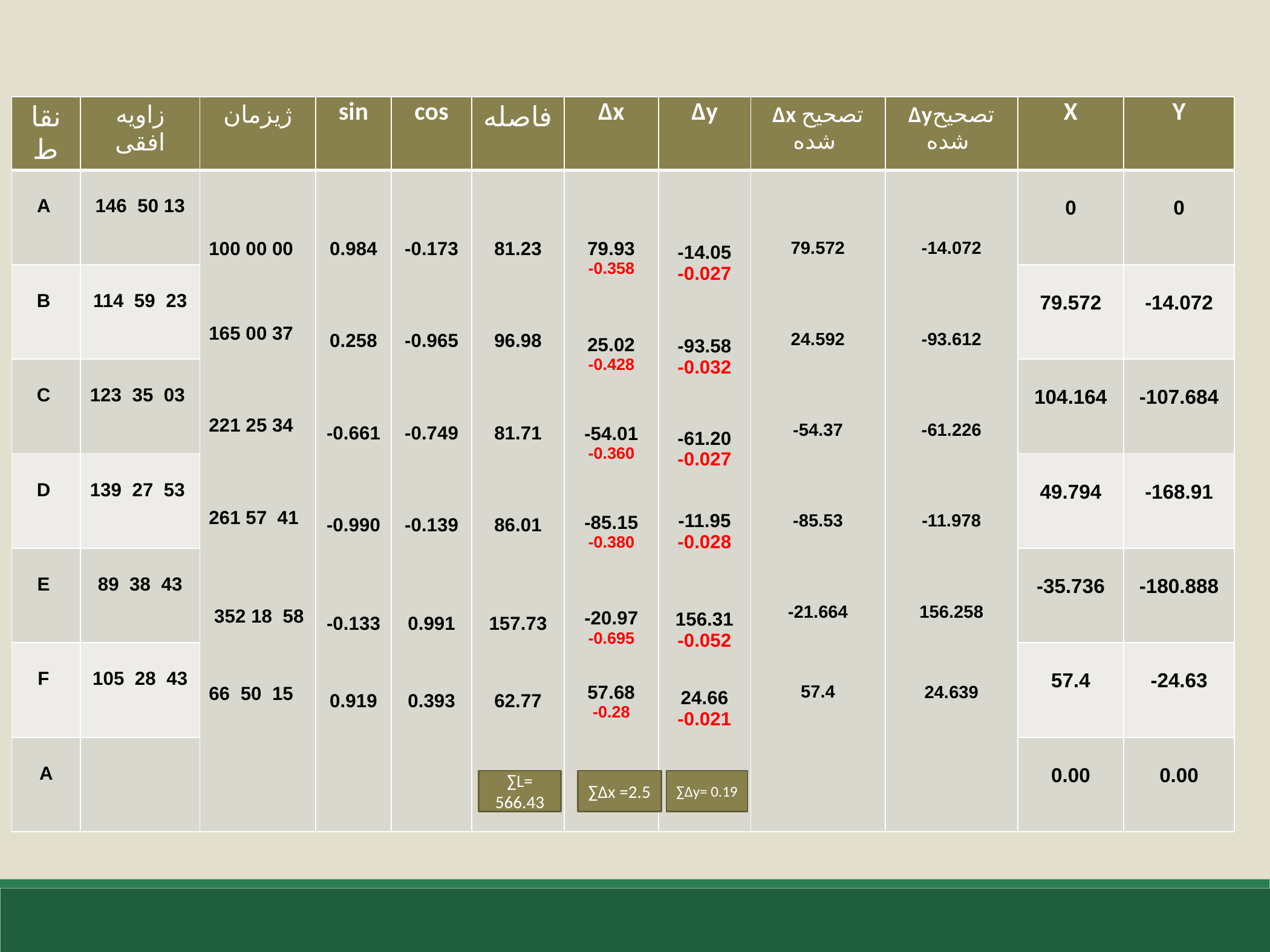

| نقاط | زاویه افقی | ژیزمان | sin | cos | فاصله | ∆x | ∆y | ∆x تصحیح شده | ∆yتصحیح شده | X | Y |
| --- | --- | --- | --- | --- | --- | --- | --- | --- | --- | --- | --- |
| A | 146 50 13 | 100 00 00 165 00 37 221 25 34 261 57 41 352 18 58 66 50 15 | 0.984 0.258 -0.661 -0.990 -0.133 0.919 | -0.173 -0.965 -0.749 -0.139 0.991 0.393 | 81.23 96.98 81.71 86.01 157.73 62.77 | 79.93 -0.358 25.02 -0.428 -54.01 -0.360 -85.15 -0.380 -20.97 -0.695 57.68 -0.28 | -14.05 -0.027 -93.58 -0.032 -61.20 -0.027 -11.95 -0.028 156.31 -0.052 24.66 -0.021 | 79.572 24.592 -54.37 -85.53 -21.664 57.4 | -14.072 -93.612 -61.226 -11.978 156.258 24.639 | 0 | 0 |
| B | 114 59 23 |  |  |  |  |  |  |  |  | 79.572 | -14.072 |
| C | 123 35 03 |  |  |  |  |  |  |  |  | 104.164 | -107.684 |
| D | 139 27 53 |  |  |  |  |  |  |  |  | 49.794 | -168.91 |
| E | 89 38 43 |  |  |  |  |  |  |  |  | -35.736 | -180.888 |
| F | 105 28 43 |  |  |  |  |  |  |  |  | 57.4 | -24.63 |
| A |  |  |  |  |  |  |  |  |  | 0.00 | 0.00 |
∑∆y= 0.19
∑L=
566.43
∑∆x =2.5